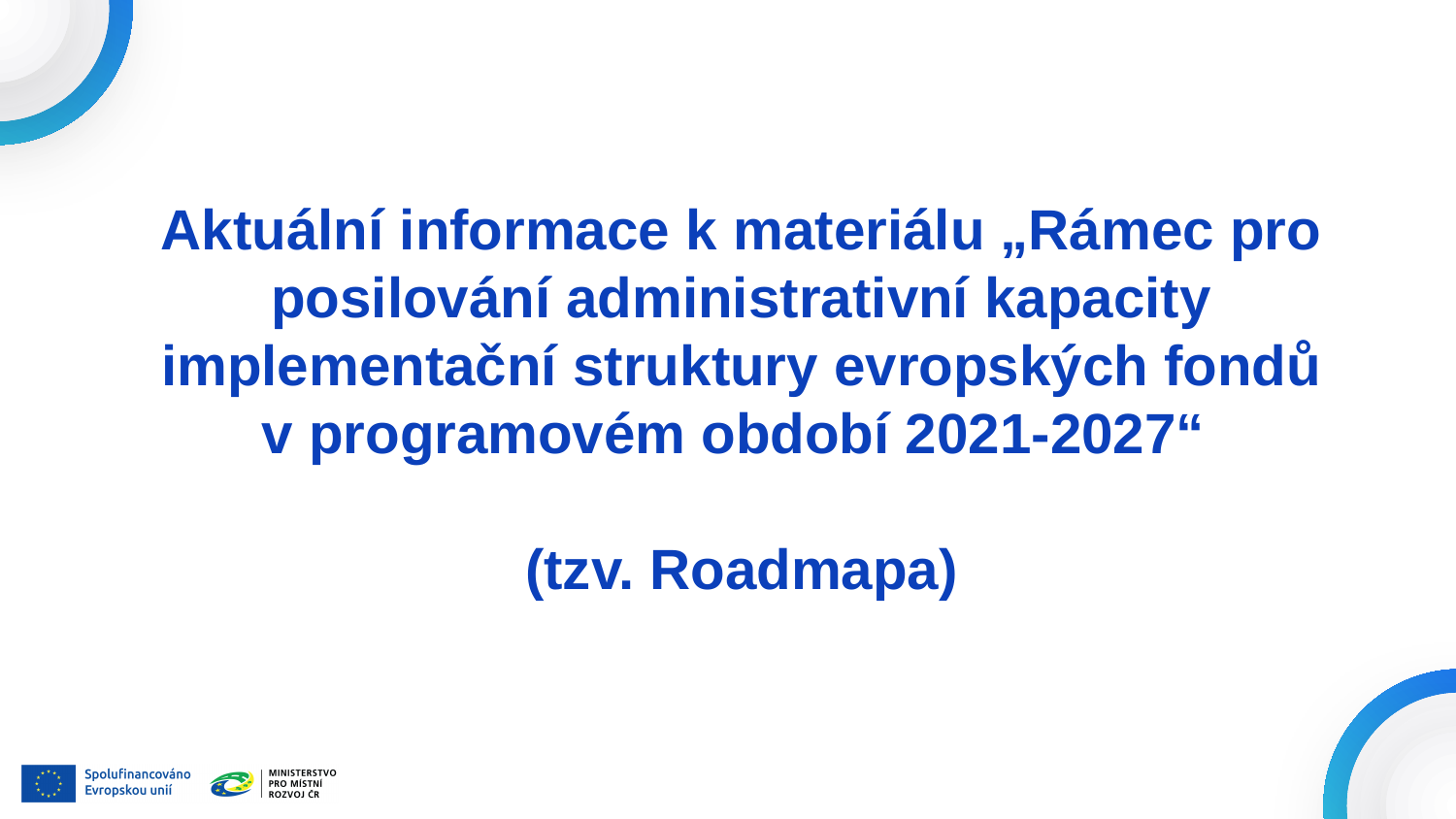

#
Aktuální informace k materiálu „Rámec pro posilování administrativní kapacity implementační struktury evropských fondů v programovém období 2021-2027“

(tzv. Roadmapa)